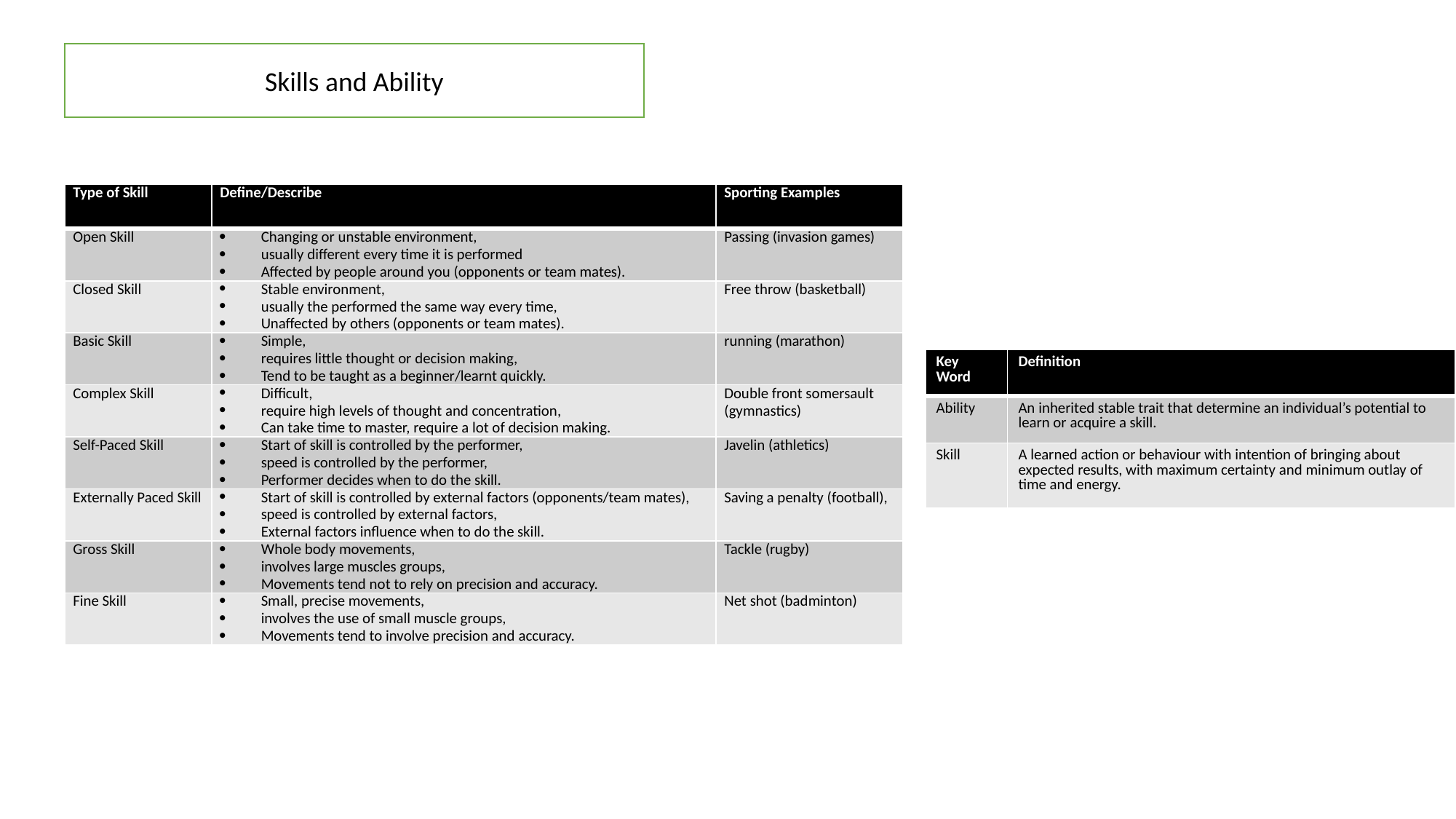

Skills and Ability
#
| Type of Skill | Define/Describe | Sporting Examples |
| --- | --- | --- |
| Open Skill | Changing or unstable environment, usually different every time it is performed Affected by people around you (opponents or team mates). | Passing (invasion games) |
| Closed Skill | Stable environment, usually the performed the same way every time, Unaffected by others (opponents or team mates). | Free throw (basketball) |
| Basic Skill | Simple, requires little thought or decision making, Tend to be taught as a beginner/learnt quickly. | running (marathon) |
| Complex Skill | Difficult, require high levels of thought and concentration, Can take time to master, require a lot of decision making. | Double front somersault (gymnastics) |
| Self-Paced Skill | Start of skill is controlled by the performer, speed is controlled by the performer, Performer decides when to do the skill. | Javelin (athletics) |
| Externally Paced Skill | Start of skill is controlled by external factors (opponents/team mates), speed is controlled by external factors, External factors influence when to do the skill. | Saving a penalty (football), |
| Gross Skill | Whole body movements, involves large muscles groups, Movements tend not to rely on precision and accuracy. | Tackle (rugby) |
| Fine Skill | Small, precise movements, involves the use of small muscle groups, Movements tend to involve precision and accuracy. | Net shot (badminton) |
| Key Word | Definition |
| --- | --- |
| Ability | An inherited stable trait that determine an individual’s potential to learn or acquire a skill. |
| Skill | A learned action or behaviour with intention of bringing about expected results, with maximum certainty and minimum outlay of time and energy. |